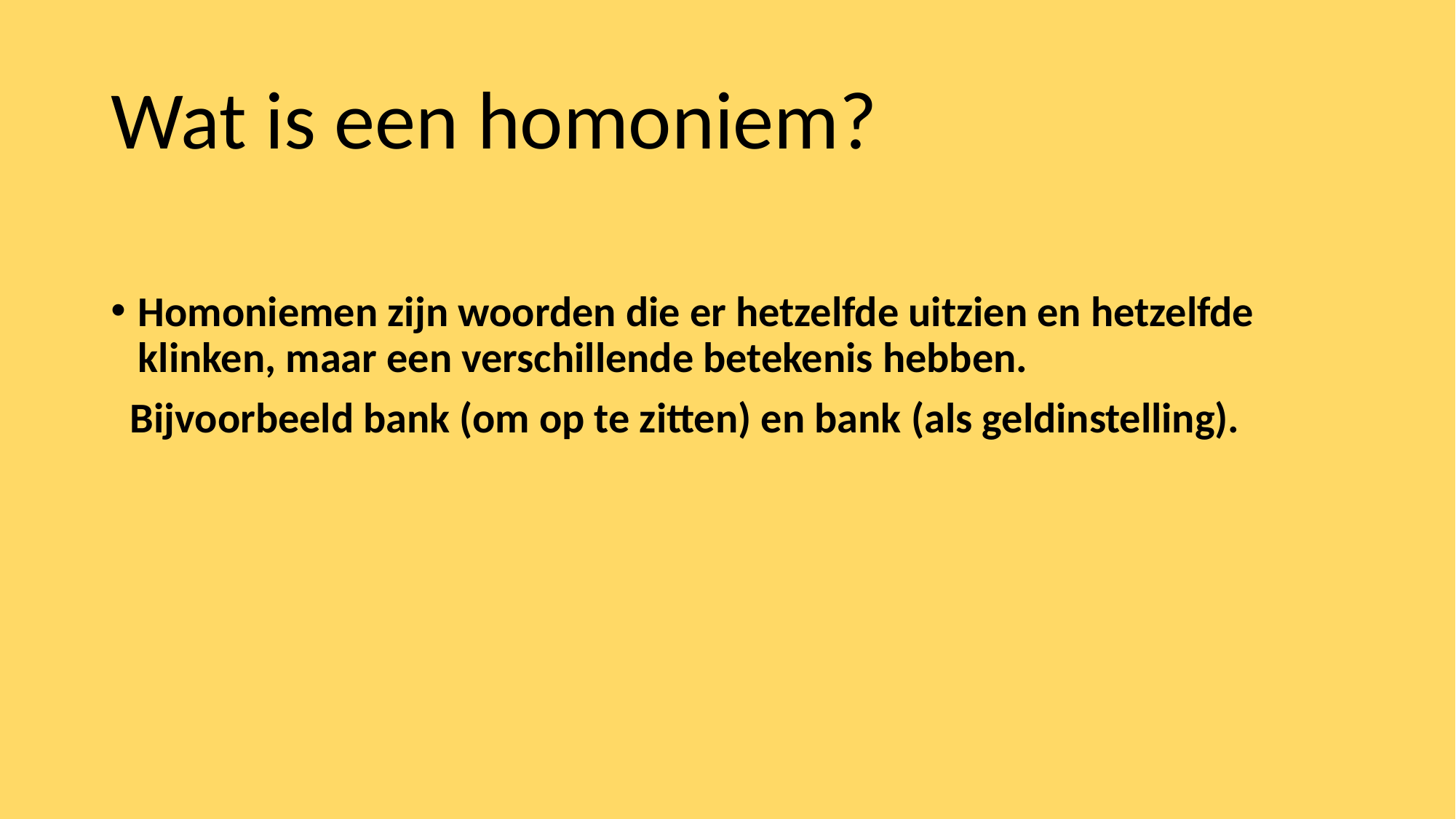

# Wat is een homoniem?

Homoniemen zijn woorden die er hetzelfde uitzien en hetzelfde klinken, maar een verschillende betekenis hebben.
  Bijvoorbeeld bank (om op te zitten) en bank (als geldinstelling).